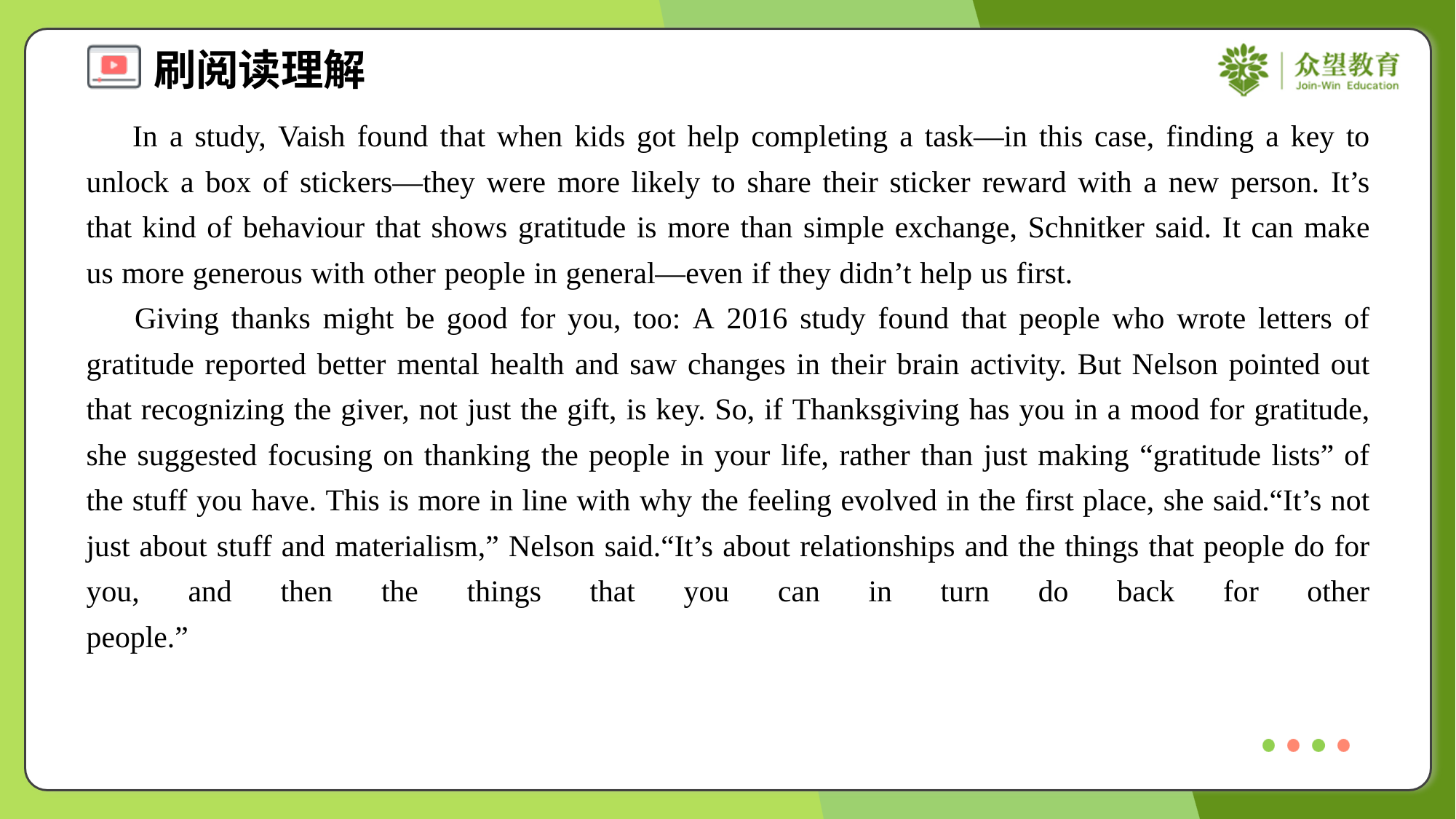

In a study, Vaish found that when kids got help completing a task—in this case, finding a key to unlock a box of stickers—they were more likely to share their sticker reward with a new person. It’s that kind of behaviour that shows gratitude is more than simple exchange, Schnitker said. It can make us more generous with other people in general—even if they didn’t help us first.
    Giving thanks might be good for you, too: A 2016 study found that people who wrote letters of gratitude reported better mental health and saw changes in their brain activity. But Nelson pointed out that recognizing the giver, not just the gift, is key. So, if Thanksgiving has you in a mood for gratitude, she suggested focusing on thanking the people in your life, rather than just making “gratitude lists” of the stuff you have. This is more in line with why the feeling evolved in the first place, she said.“It’s not just about stuff and materialism,” Nelson said.“It’s about relationships and the things that people do for you, and then the things that you can in turn do back for other people.”#1.1.4